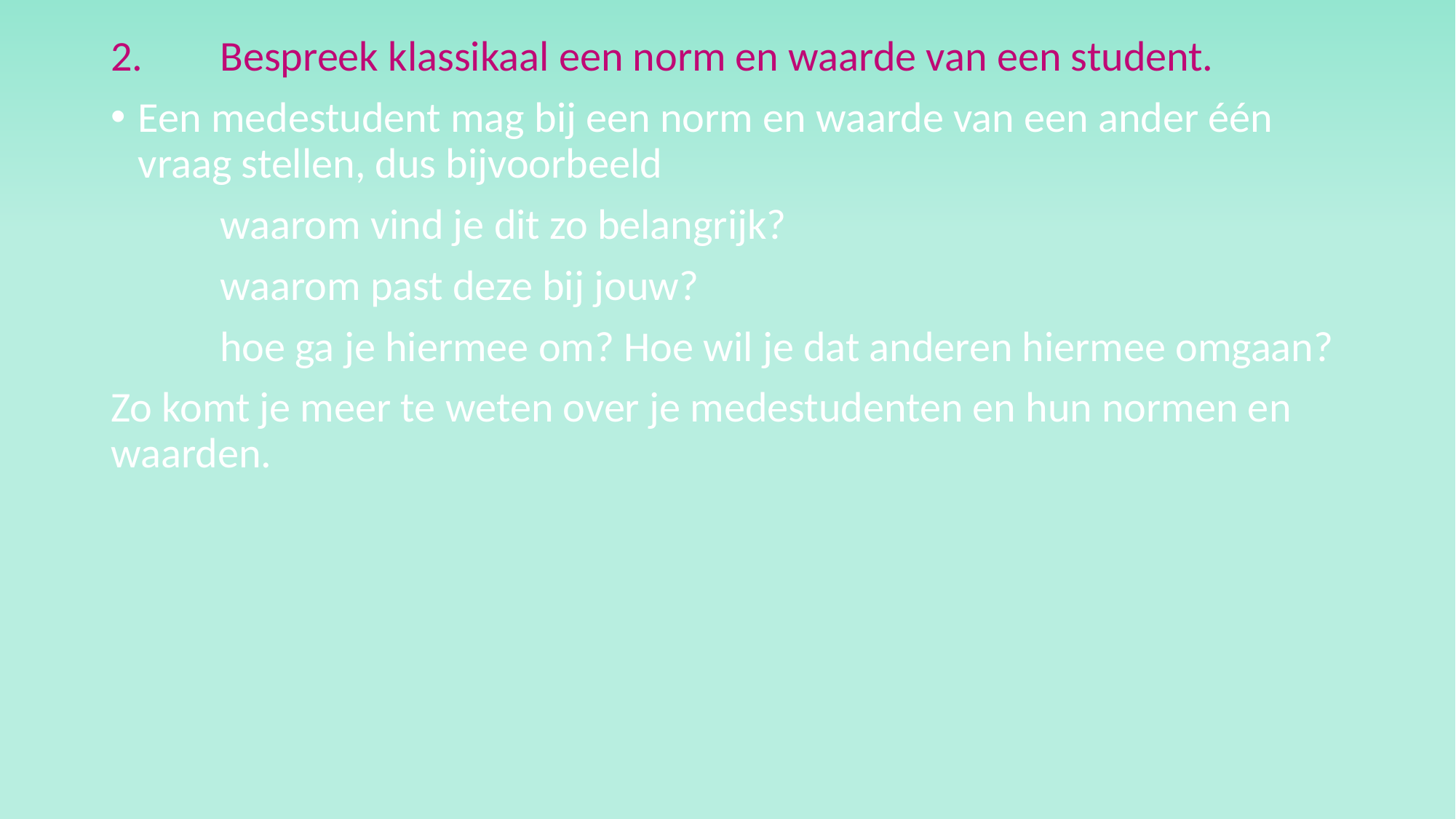

2.	Bespreek klassikaal een norm en waarde van een student.
Een medestudent mag bij een norm en waarde van een ander één vraag stellen, dus bijvoorbeeld
	waarom vind je dit zo belangrijk?
	waarom past deze bij jouw?
	hoe ga je hiermee om? Hoe wil je dat anderen hiermee omgaan?
Zo komt je meer te weten over je medestudenten en hun normen en waarden.